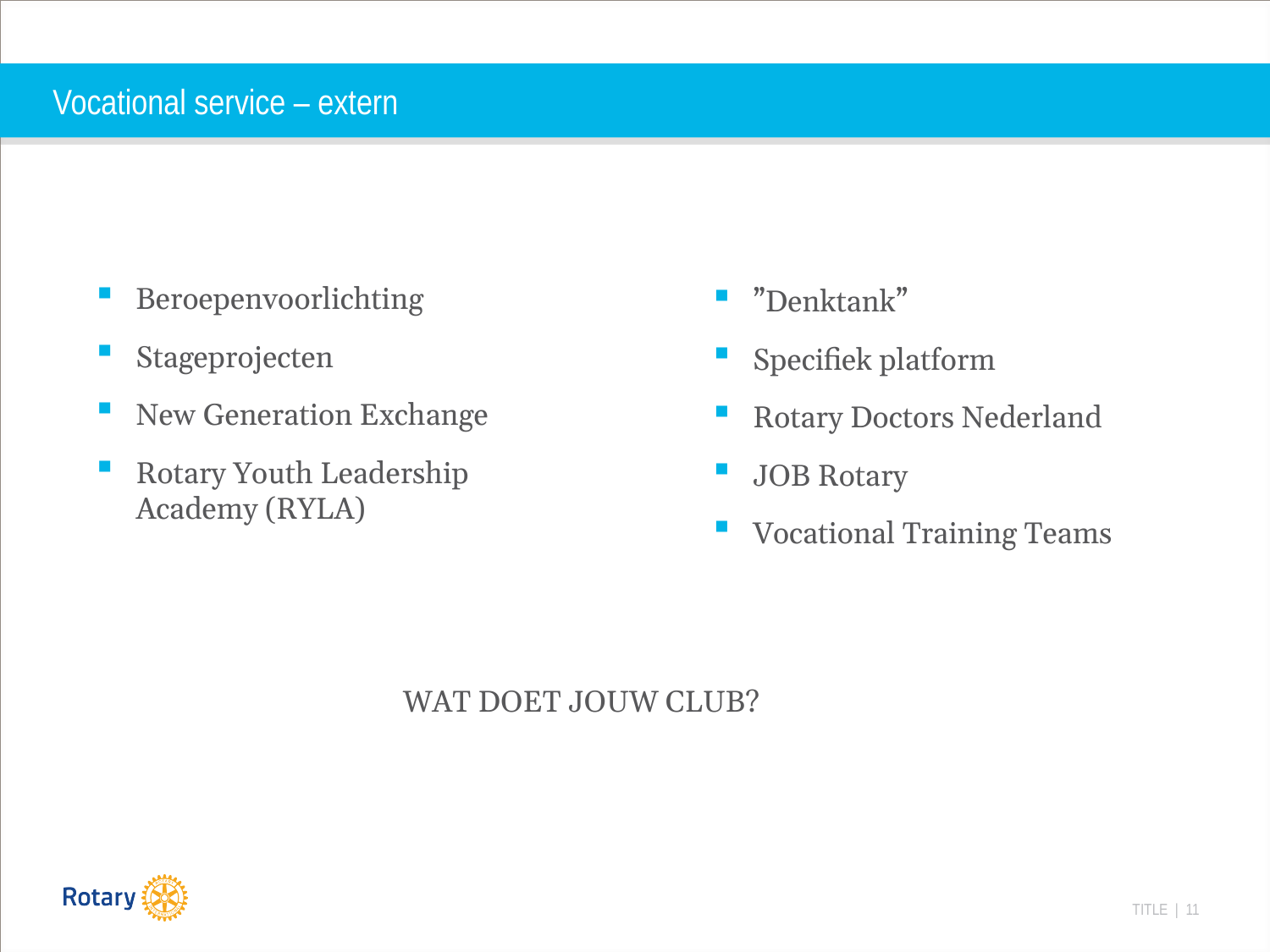

# Vocational service – extern
Beroepenvoorlichting
Stageprojecten
New Generation Exchange
Rotary Youth Leadership Academy (RYLA)
”Denktank”
Specifiek platform
Rotary Doctors Nederland
JOB Rotary
Vocational Training Teams
WAT DOET JOUW CLUB?